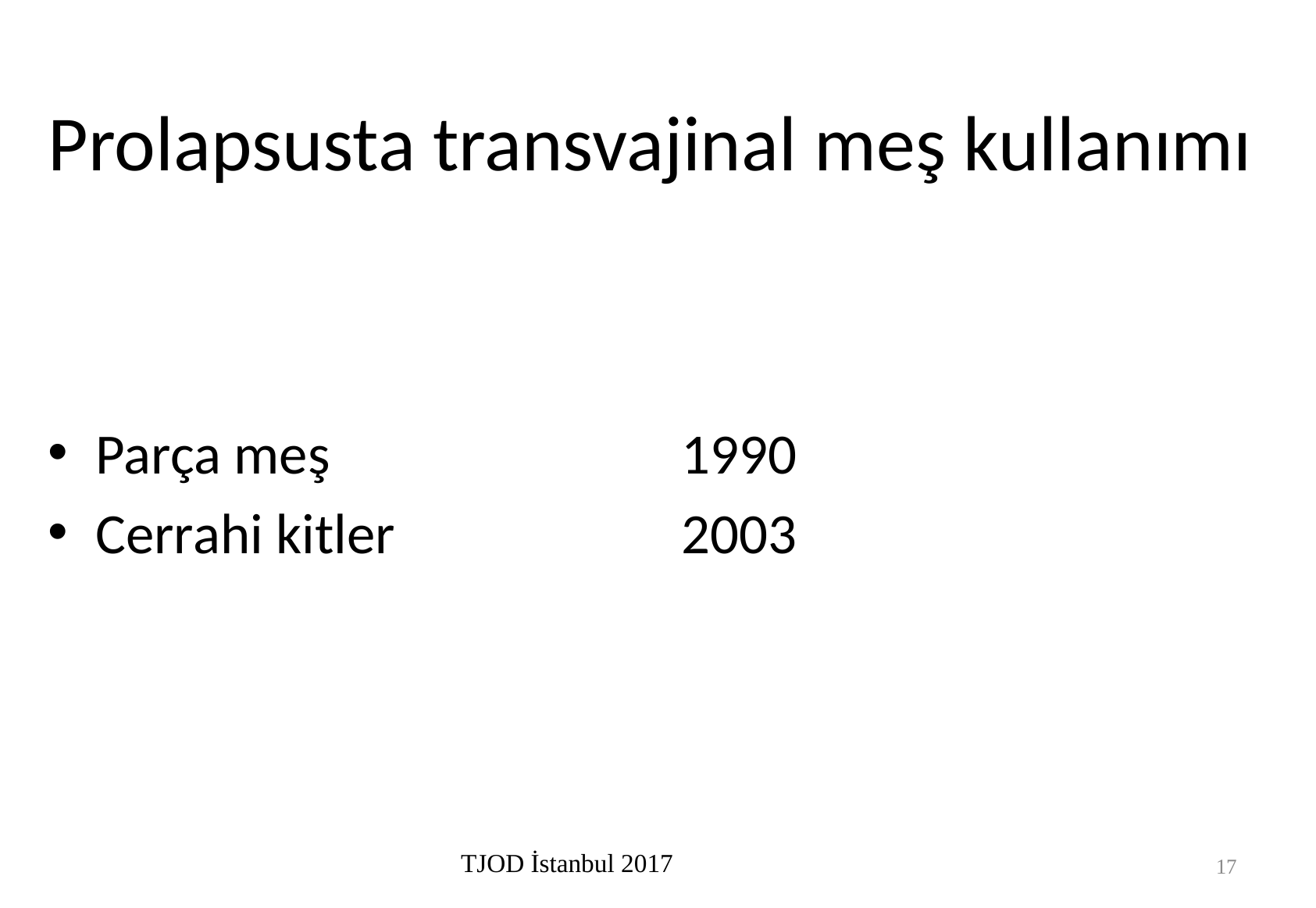

# Prolapsusta transvajinal meş kullanımı

Parça meş			1990
Cerrahi kitler			2003
TJOD İstanbul 2017
17